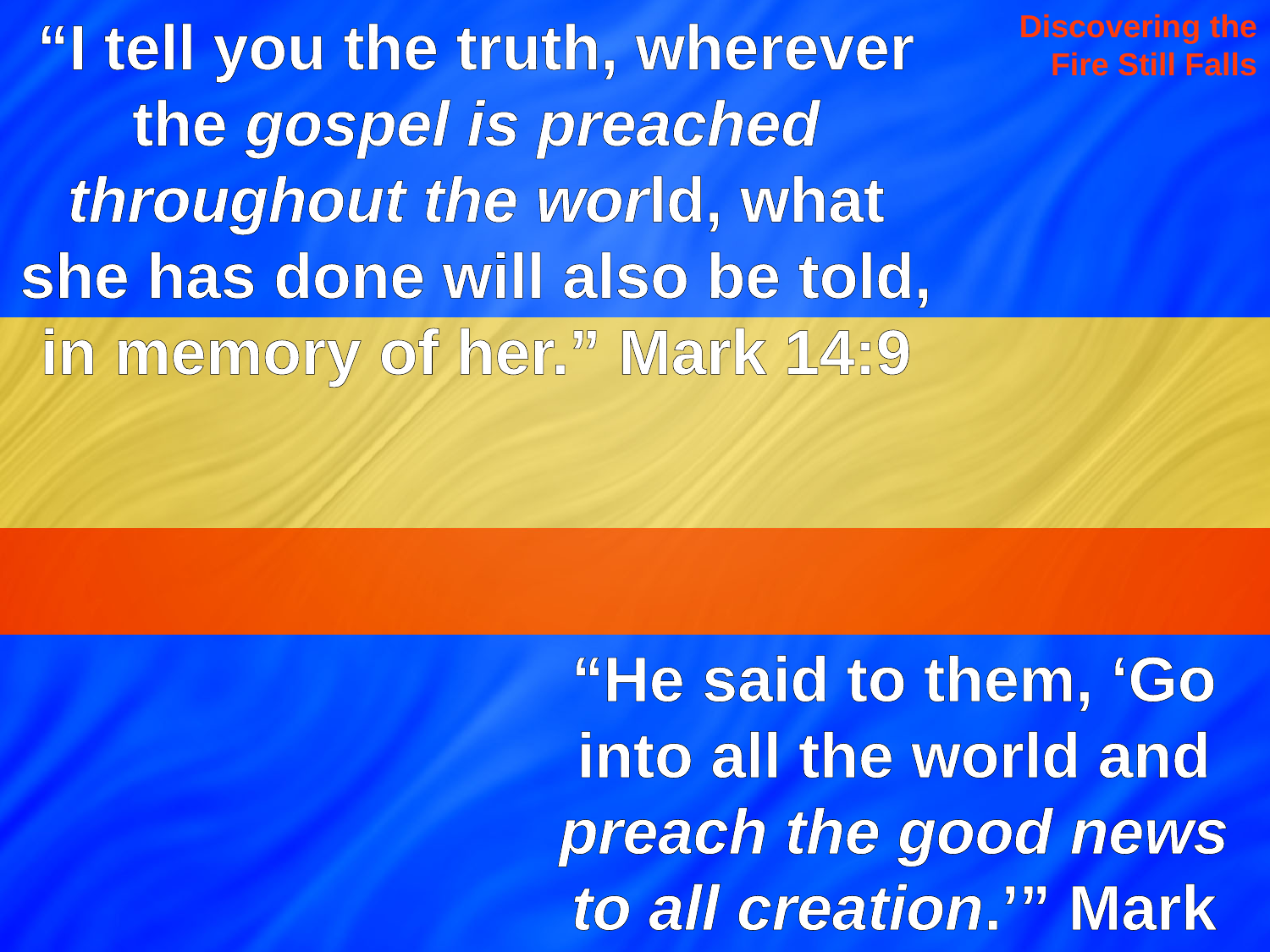

“I tell you the truth, wherever the gospel is preached throughout the world, what she has done will also be told, in memory of her.” Mark 14:9
Discovering the Fire Still Falls
“He said to them, ‘Go into all the world and preach the good news to all creation.’” Mark 16:15